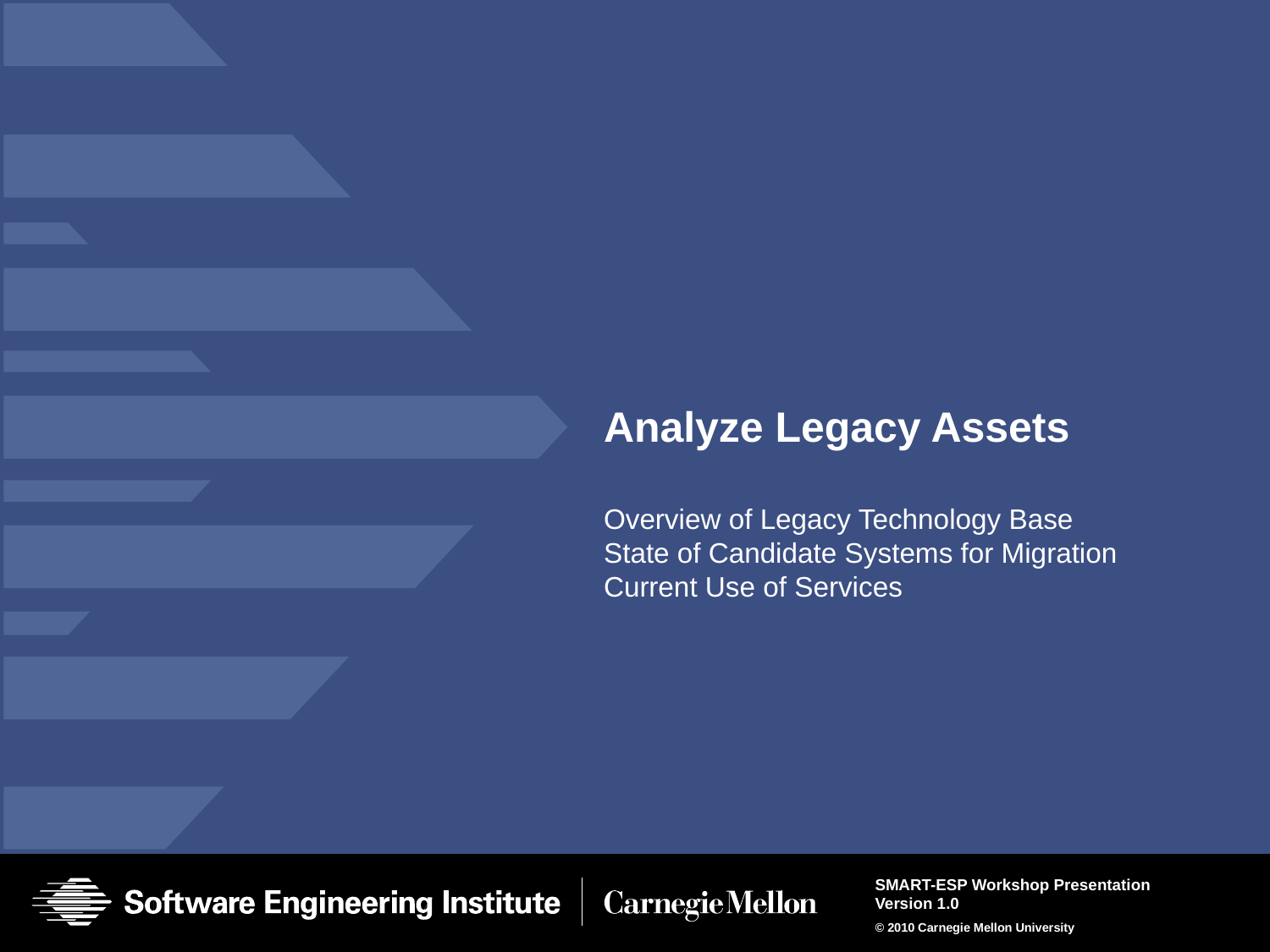

# Analyze Legacy Assets Overview of Legacy Technology Base State of Candidate Systems for Migration Current Use of Services